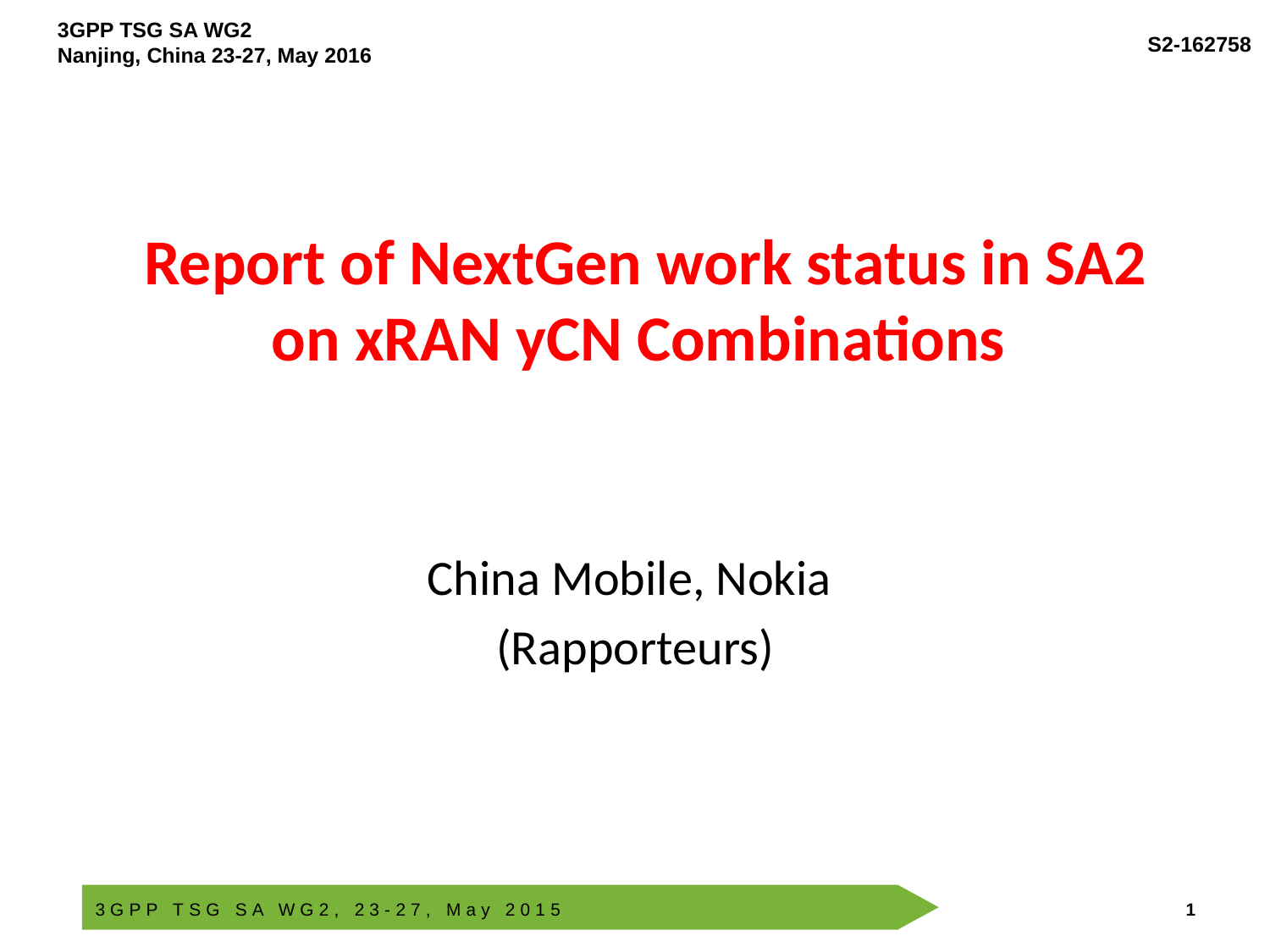

# Report of NextGen work status in SA2 on xRAN yCN Combinations
China Mobile, Nokia
(Rapporteurs)